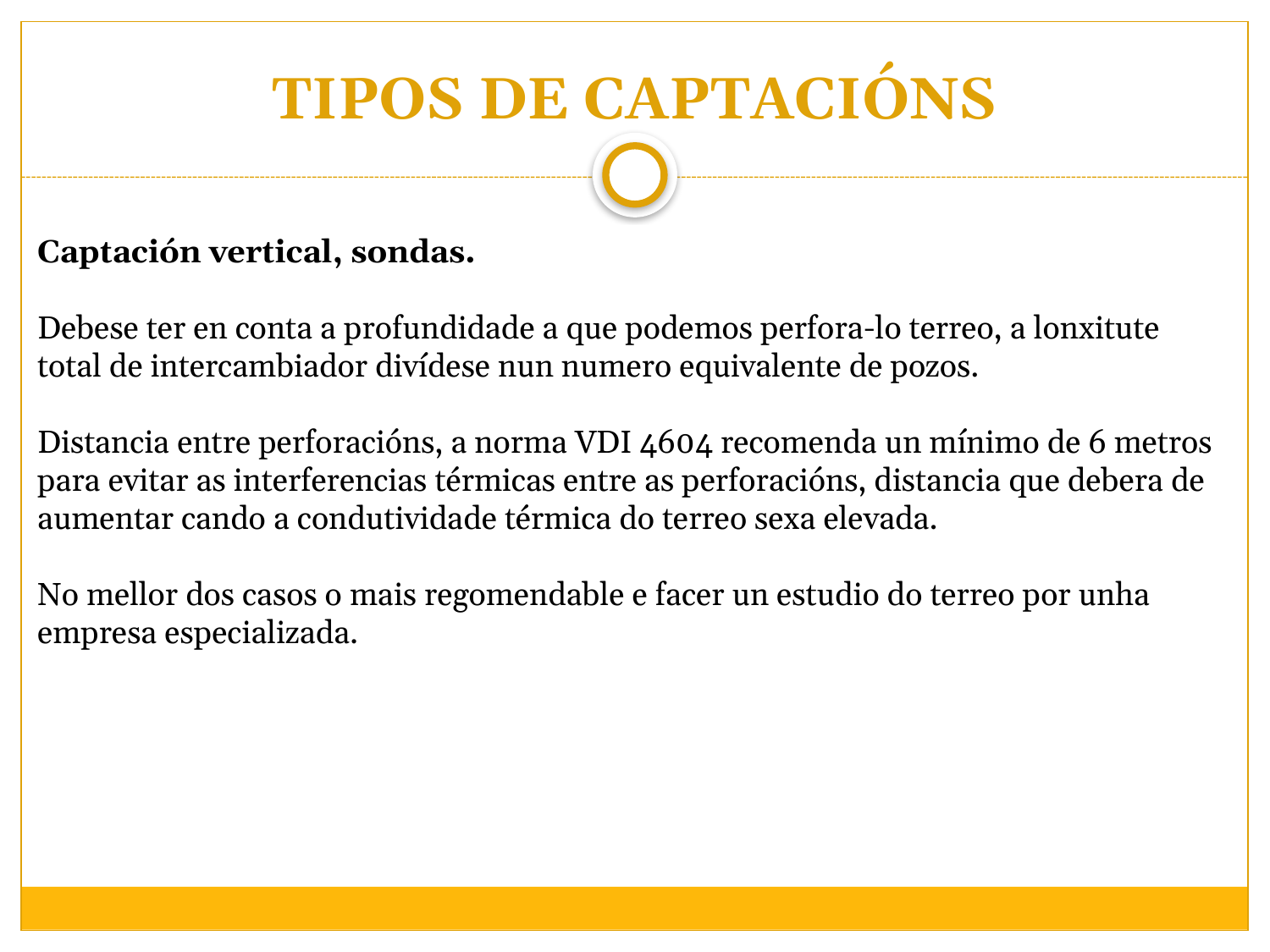

# TIPOS DE CAPTACIÓNS
Captación vertical, sondas.

Debese ter en conta a profundidade a que podemos perfora-lo terreo, a lonxitute total de intercambiador divídese nun numero equivalente de pozos.

Distancia entre perforacións, a norma VDI 4604 recomenda un mínimo de 6 metros para evitar as interferencias térmicas entre as perforacións, distancia que debera de aumentar cando a condutividade térmica do terreo sexa elevada.

No mellor dos casos o mais regomendable e facer un estudio do terreo por unha empresa especializada.